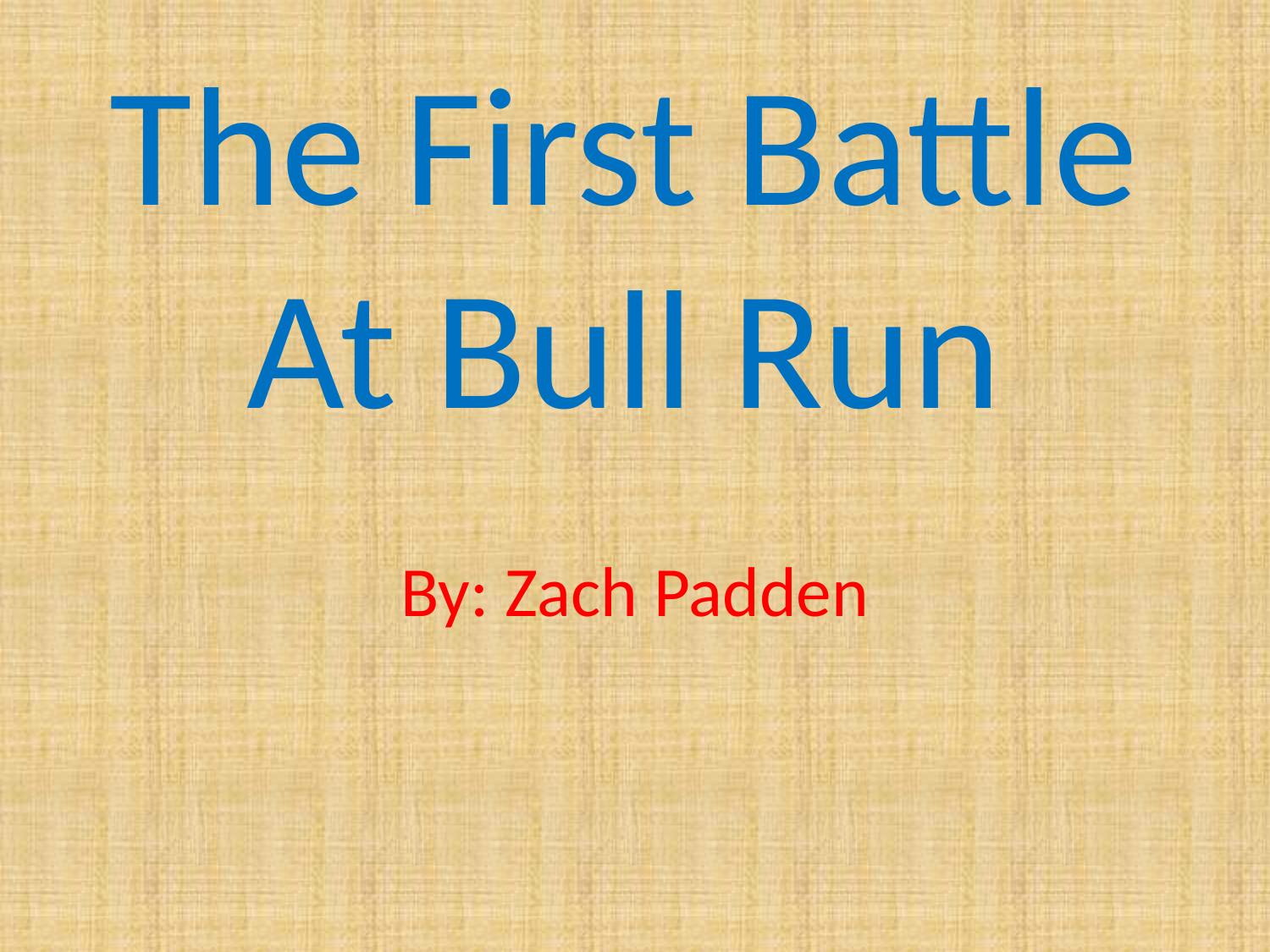

# The First Battle At Bull Run
By: Zach Padden